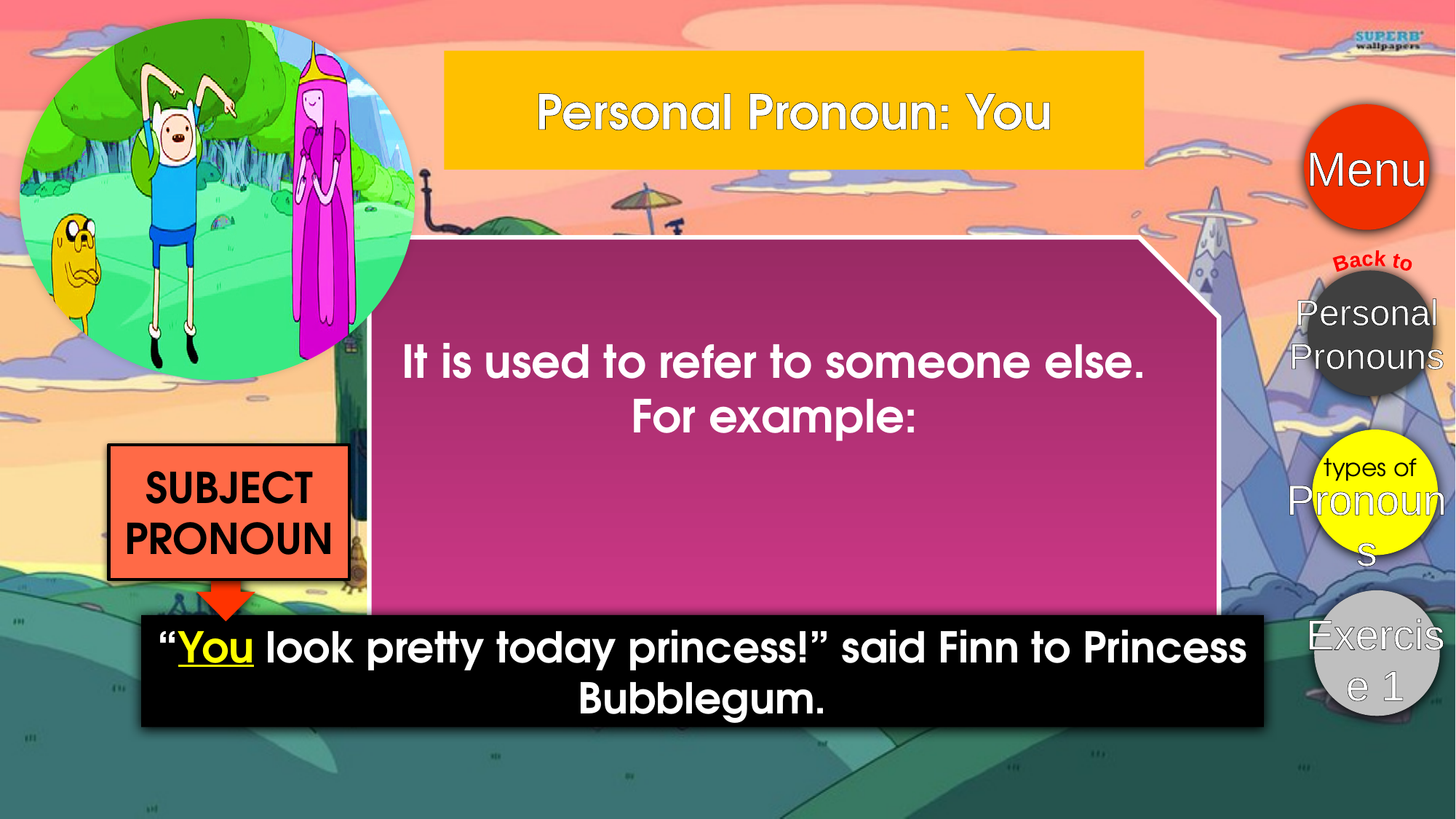

Personal Pronoun: You

Menu

It is used to refer to someone else.
For example:

Back to

Personal Pronouns

SUBJECT PRONOUN
types of
Pronouns

Exercise 1
“You look pretty today princess!” said Finn to Princess Bubblegum.